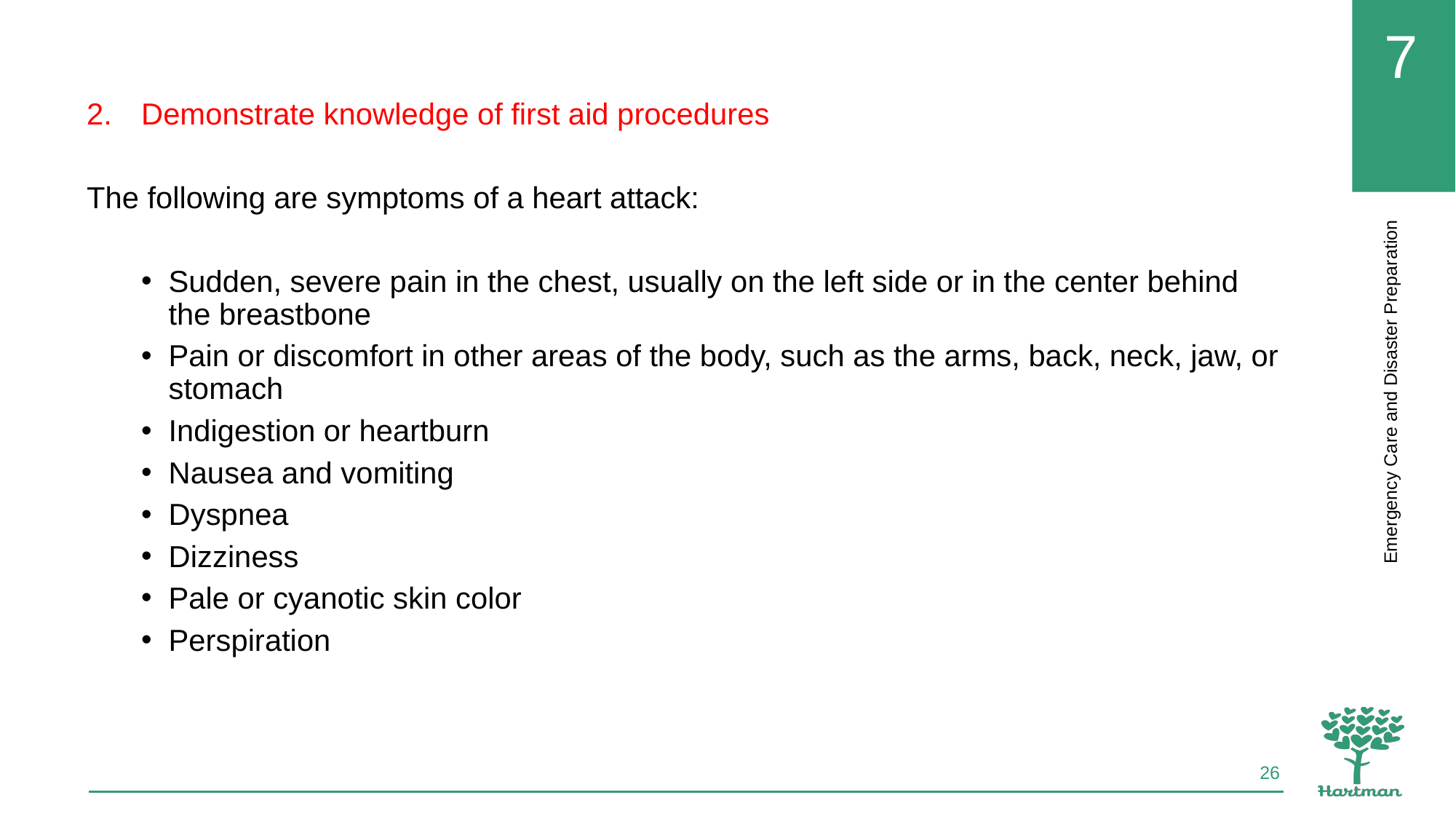

Demonstrate knowledge of first aid procedures

The following are symptoms of a heart attack:

Sudden, severe pain in the chest, usually on the left side or in the center behind the breastbone
Pain or discomfort in other areas of the body, such as the arms, back, neck, jaw, or stomach
Indigestion or heartburn
Nausea and vomiting
Dyspnea
Dizziness
Pale or cyanotic skin color
Perspiration

26